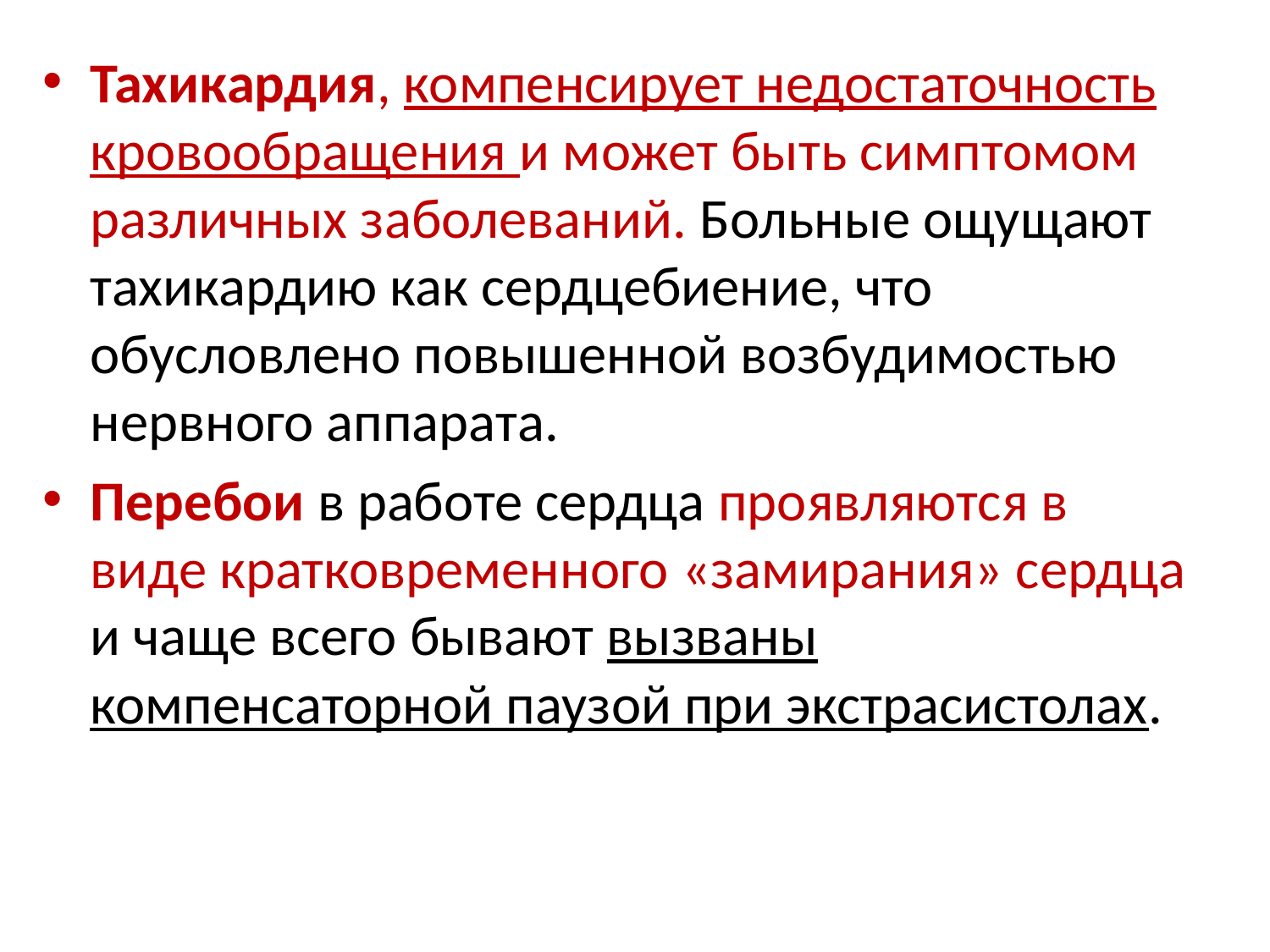

Тахикардия, компенсирует недостаточность кровообращения и может быть симптомом различных заболеваний. Больные ощущают тахикардию как сердцебиение, что обусловлено повышенной возбудимостью нервного аппарата.
Перебои в работе сердца проявляются в виде кратковременного «замирания» сердца и чаще всего бывают вызваны компенсаторной паузой при экстрасистолах.